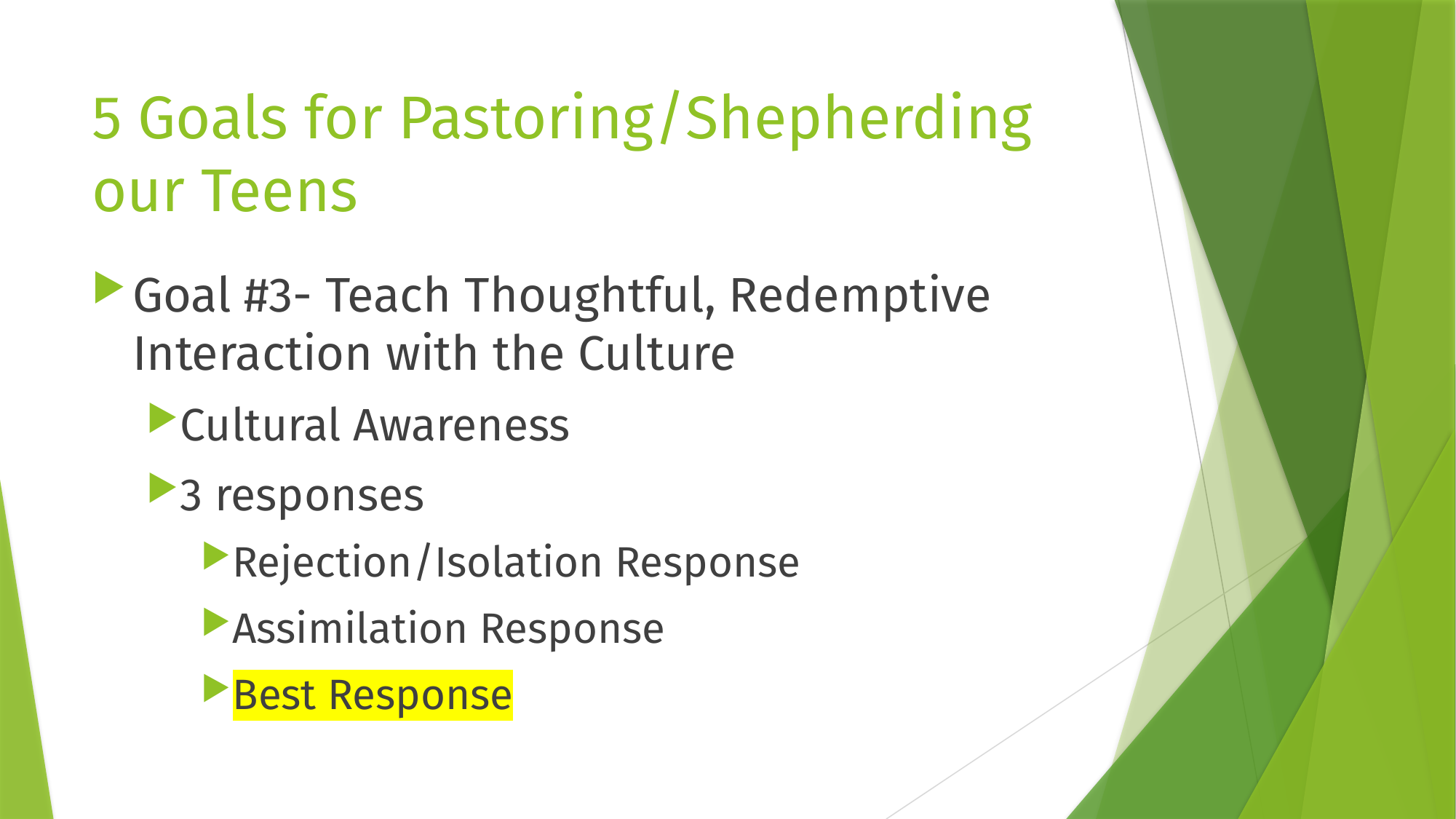

# 5 Goals for Pastoring/Shepherding our Teens
Goal #3- Teach Thoughtful, Redemptive Interaction with the Culture
Cultural Awareness
3 responses
Rejection/Isolation Response
Assimilation Response
Best Response